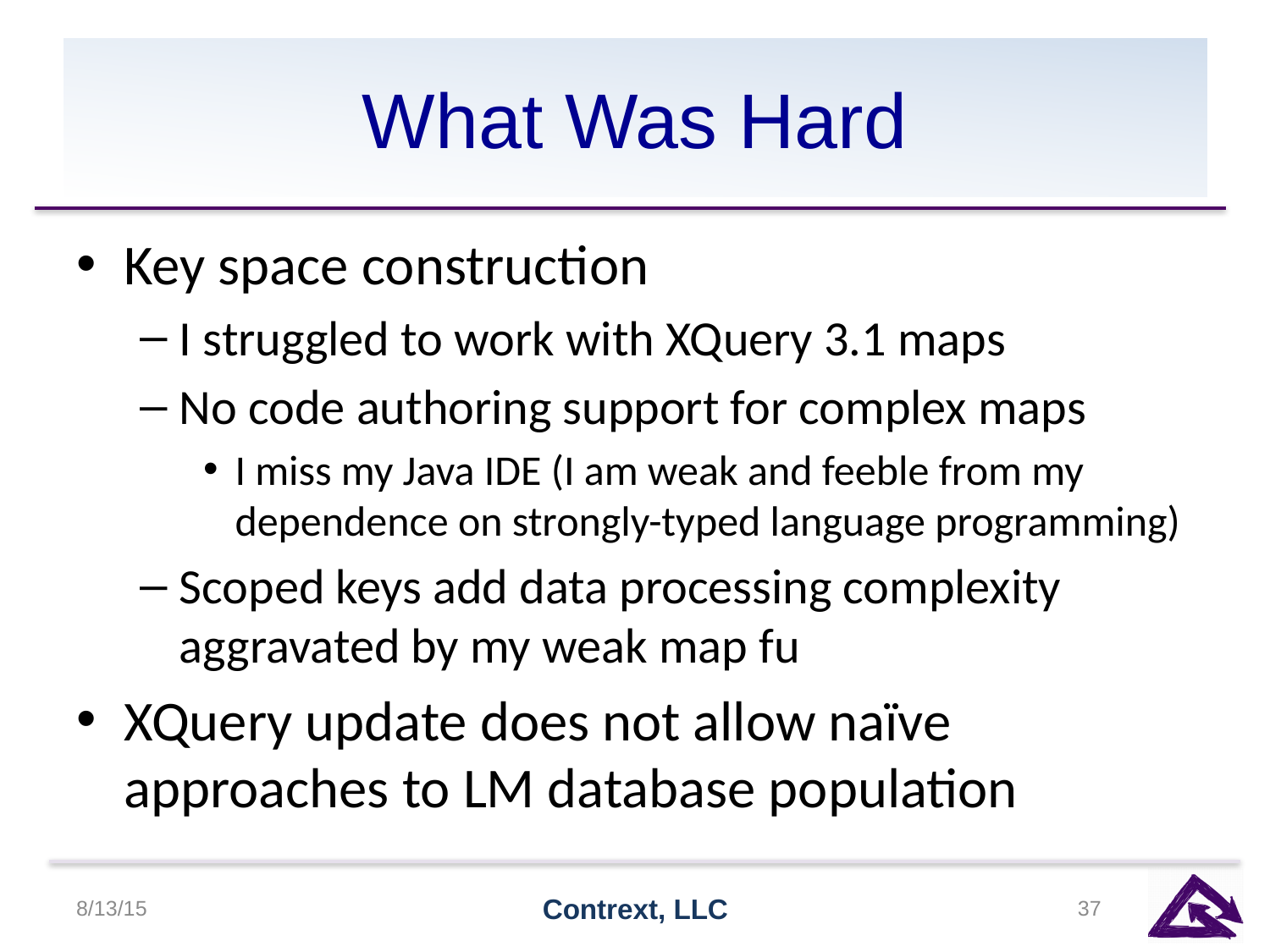

# What Was Hard
Key space construction
I struggled to work with XQuery 3.1 maps
No code authoring support for complex maps
I miss my Java IDE (I am weak and feeble from my dependence on strongly-typed language programming)
Scoped keys add data processing complexity aggravated by my weak map fu
XQuery update does not allow naïve approaches to LM database population
8/13/15
Contrext, LLC
37